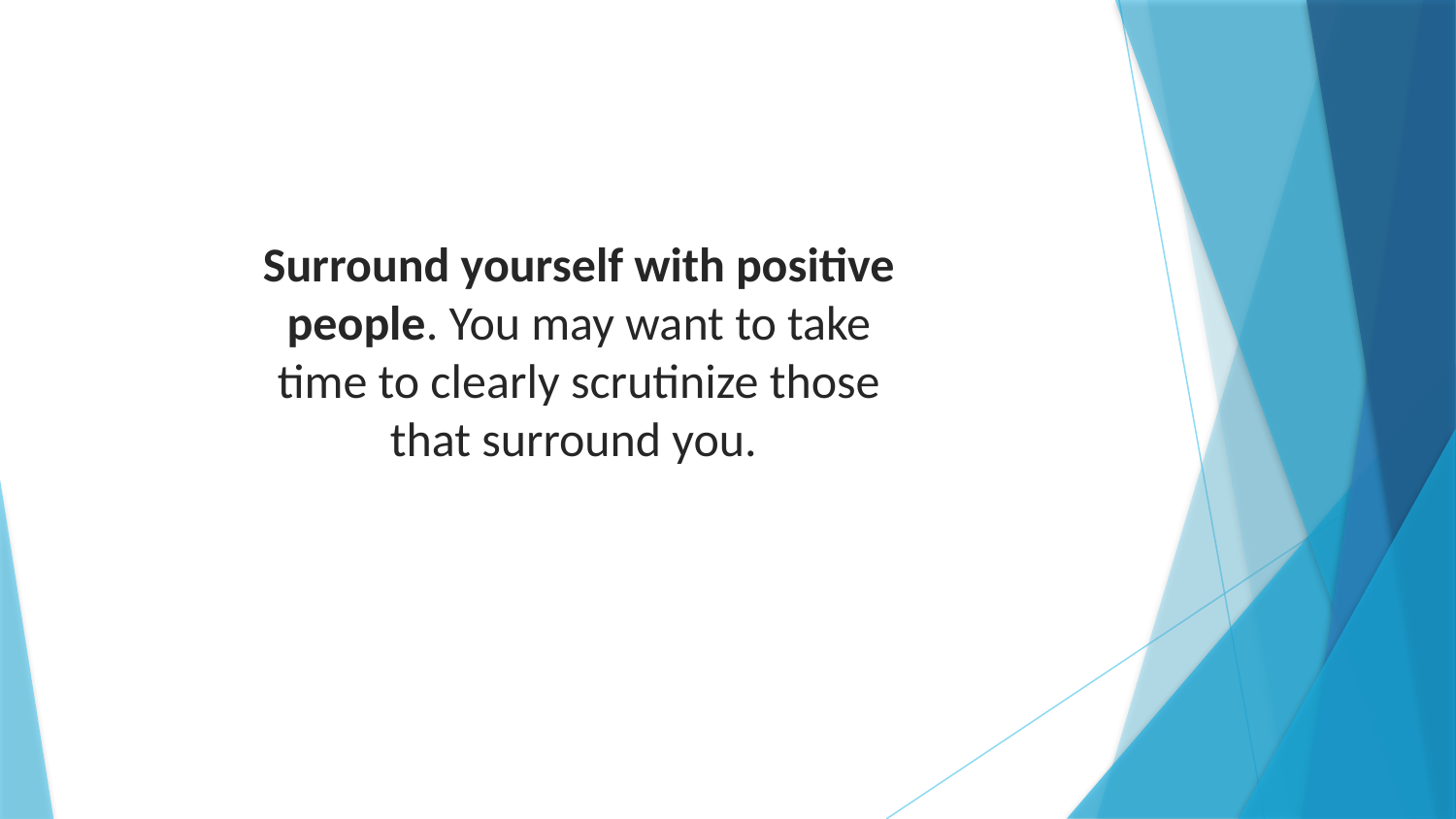

Surround yourself with positive people. You may want to take time to clearly scrutinize those that surround you.